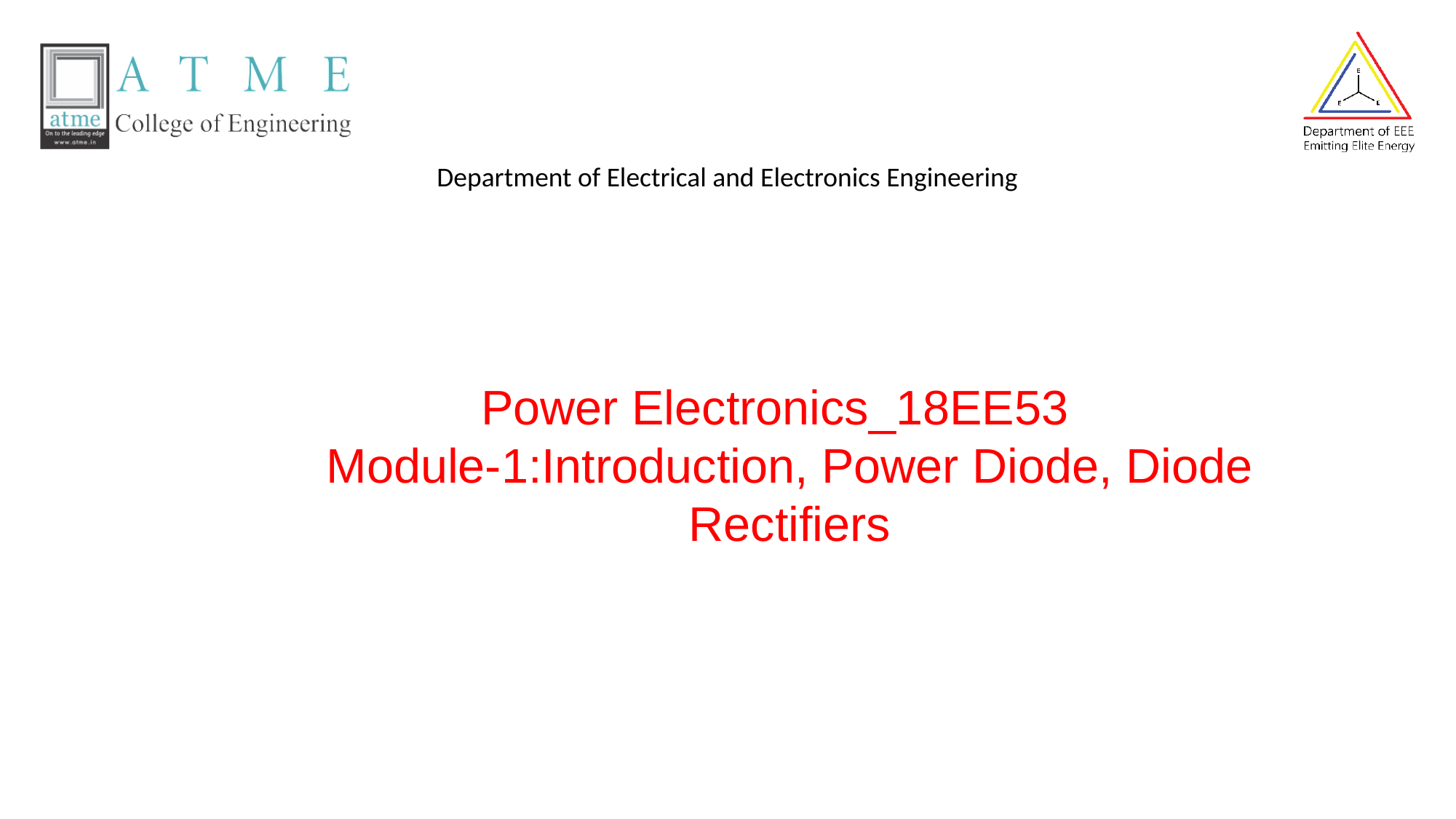

Power Electronics_18EE53
Module-1:Introduction, Power Diode, Diode Rectifiers